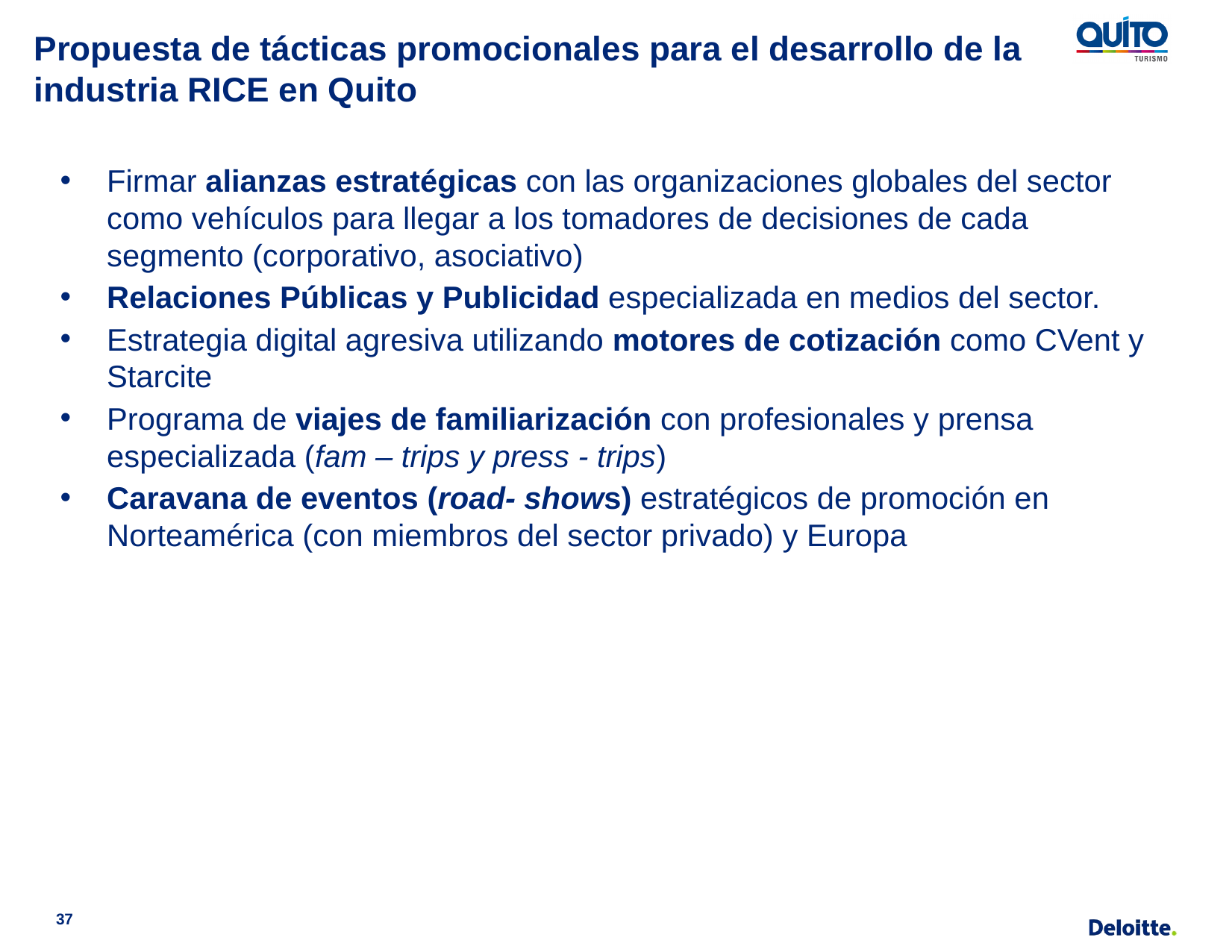

# Propuesta de tácticas promocionales para el desarrollo de la industria RICE en Quito
Firmar alianzas estratégicas con las organizaciones globales del sector como vehículos para llegar a los tomadores de decisiones de cada segmento (corporativo, asociativo)
Relaciones Públicas y Publicidad especializada en medios del sector.
Estrategia digital agresiva utilizando motores de cotización como CVent y Starcite
Programa de viajes de familiarización con profesionales y prensa especializada (fam – trips y press - trips)
Caravana de eventos (road- shows) estratégicos de promoción en Norteamérica (con miembros del sector privado) y Europa

37